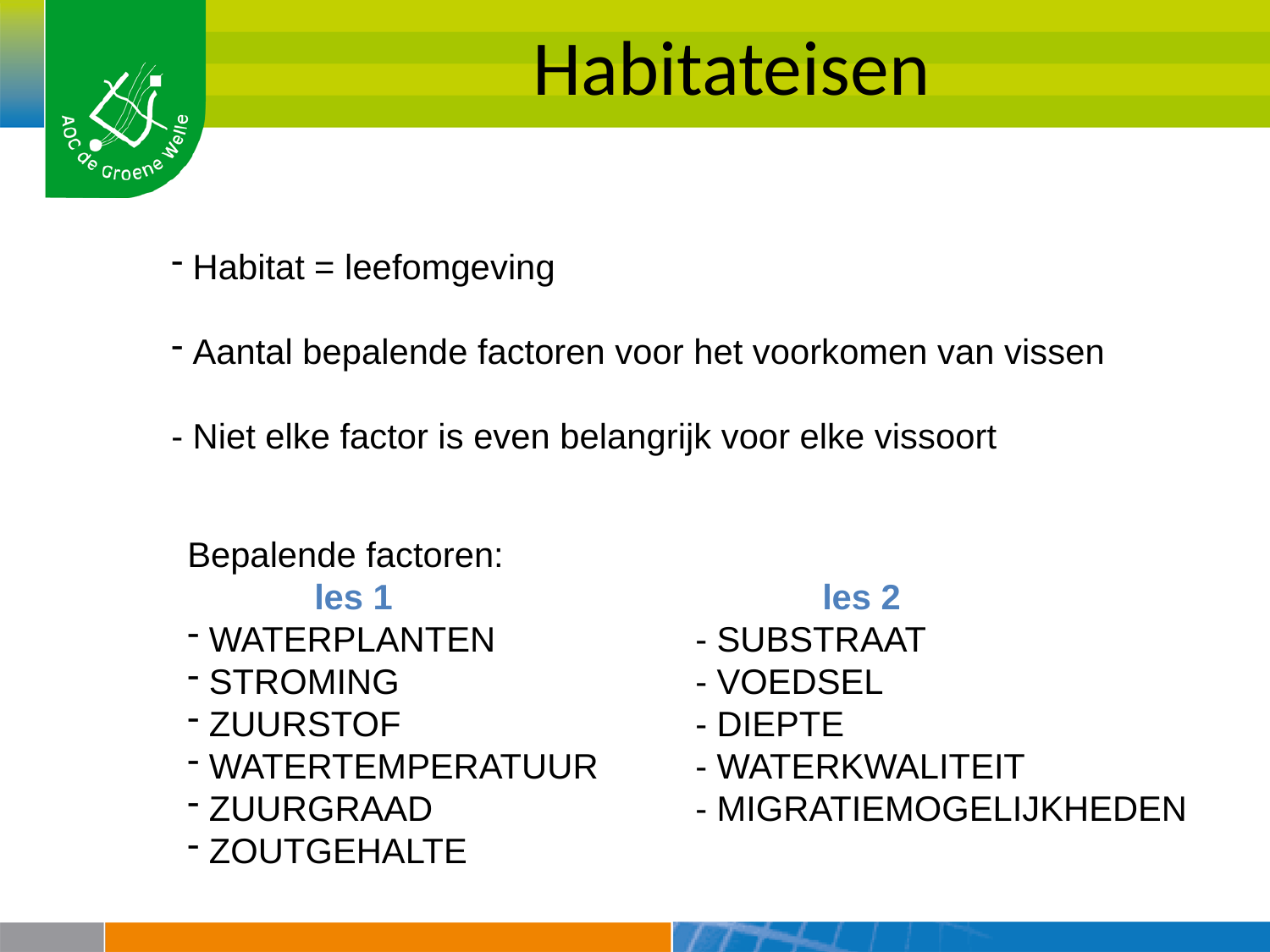

# Habitateisen
 Habitat = leefomgeving

 Aantal bepalende factoren voor het voorkomen van vissen

- Niet elke factor is even belangrijk voor elke vissoort

Bepalende factoren:
 	les 1				les 2
 WATERPLANTEN		- SUBSTRAAT
 STROMING			- VOEDSEL
 ZUURSTOF			- DIEPTE
 WATERTEMPERATUUR	- WATERKWALITEIT
 ZUURGRAAD			- MIGRATIEMOGELIJKHEDEN
 ZOUTGEHALTE